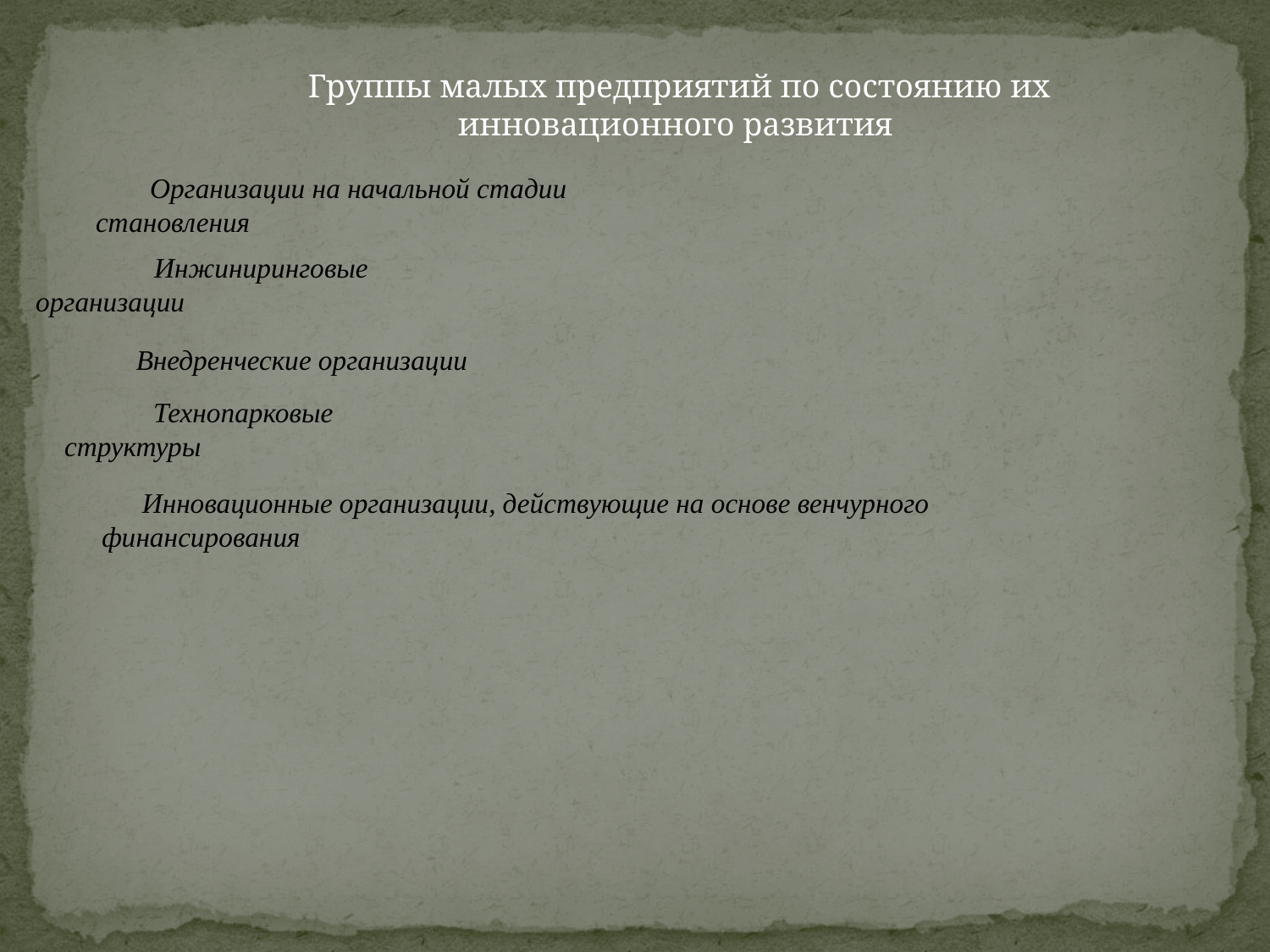

Группы малых предприятий по состоянию их инновационного развития
  Организации на начальной стадии становления

          Инжиниринговые организации
  Внедренческие организации
       Технопарковые структуры
Инновационные организации, действующие на основе венчурного финансирования